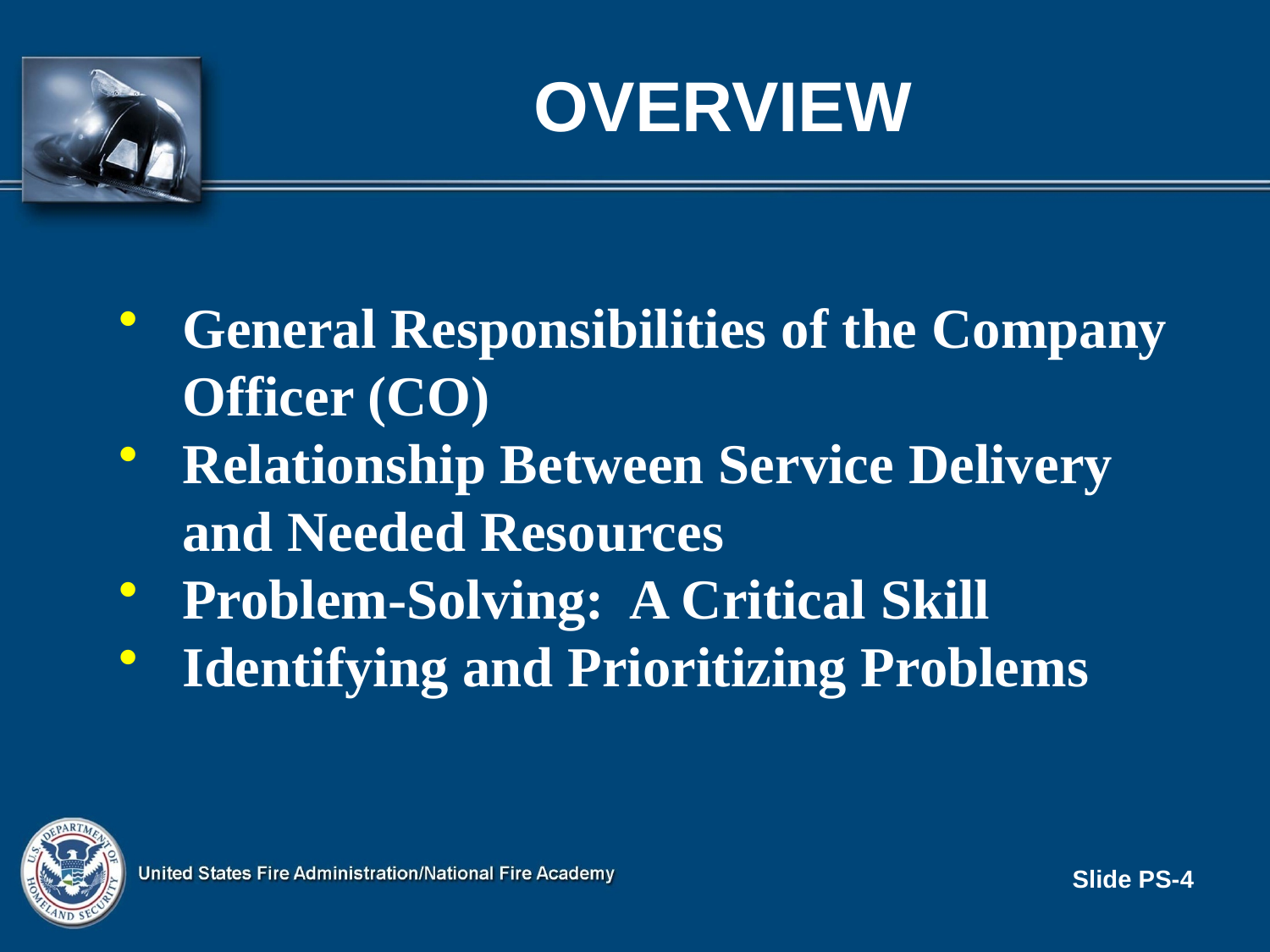

# OVERVIEW
General Responsibilities of the Company Officer (CO)
Relationship Between Service Delivery and Needed Resources
Problem-Solving:  A Critical Skill
Identifying and Prioritizing Problems
Slide PS-4